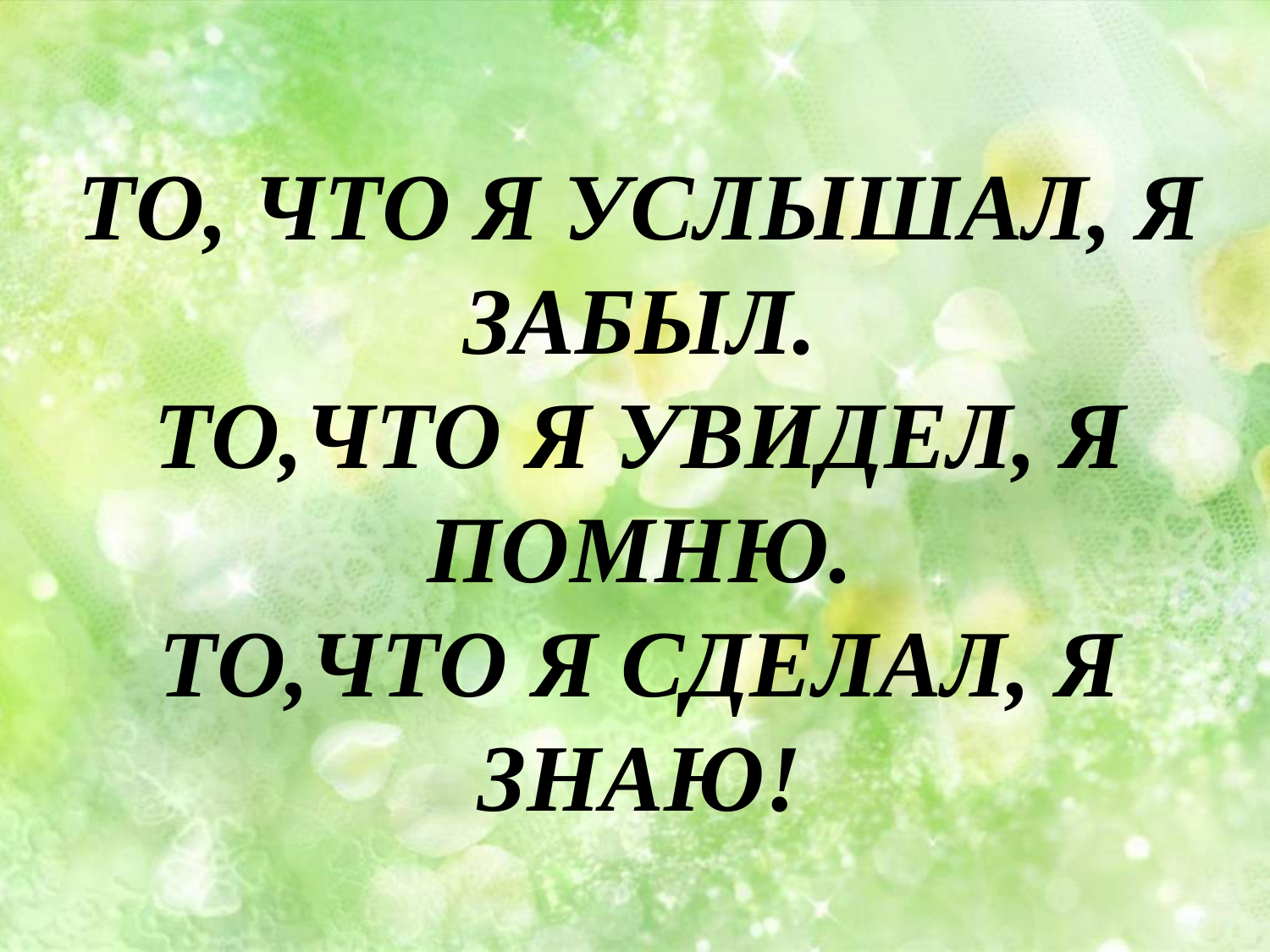

ТО, ЧТО Я УСЛЫШАЛ, Я ЗАБЫЛ.
ТО,ЧТО Я УВИДЕЛ, Я ПОМНЮ.
ТО,ЧТО Я СДЕЛАЛ, Я ЗНАЮ!